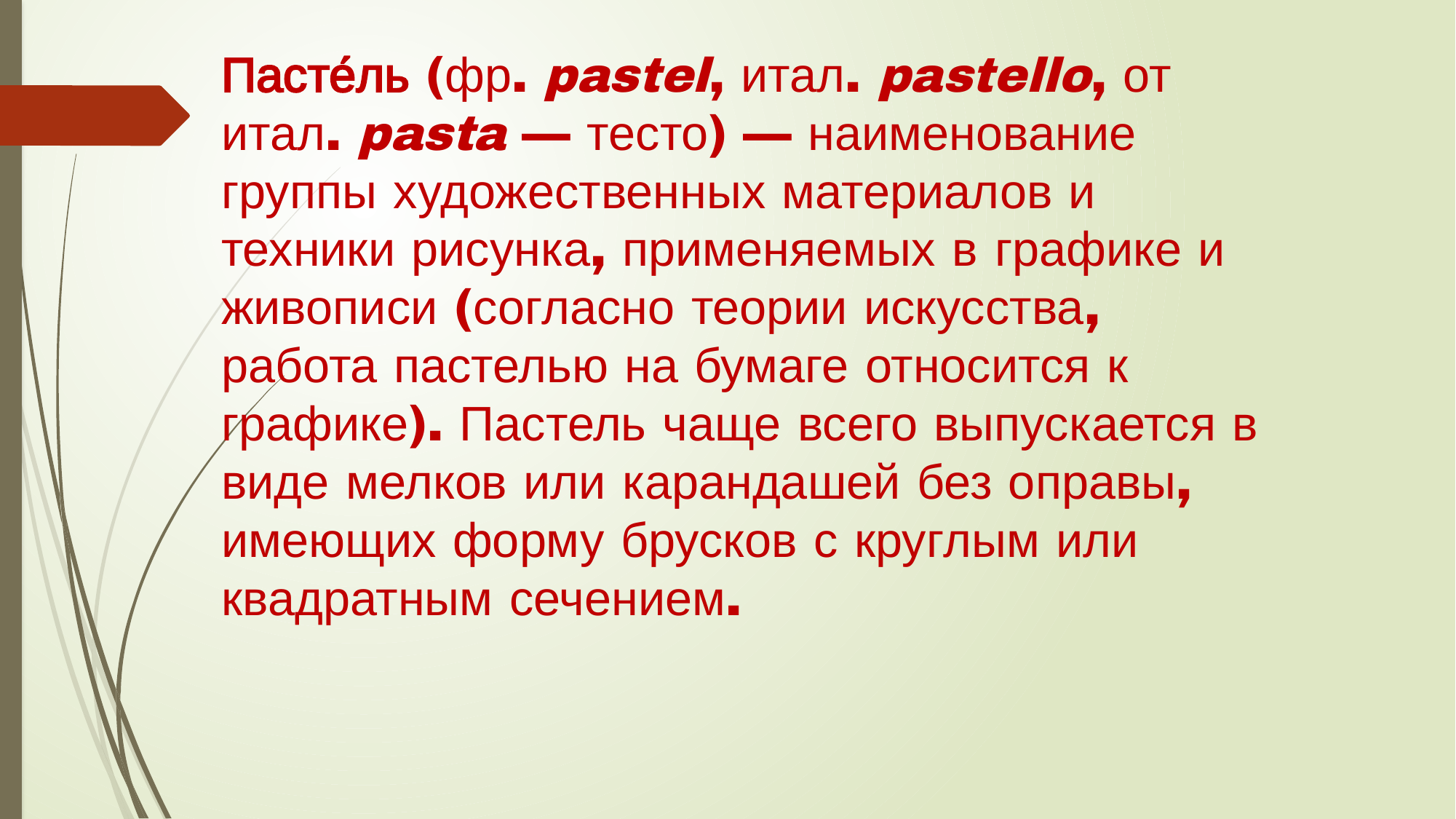

# Пасте́ль (фр. pastel, итал. pastello, от итал. pasta — тесто) — наименование группы художественных материалов и техники рисунка, применяемых в графике и живописи (согласно теории искусства, работа пастелью на бумаге относится к графике). Пастель чаще всего выпускается в виде мелков или карандашей без оправы, имеющих форму брусков с круглым или квадратным сечением.